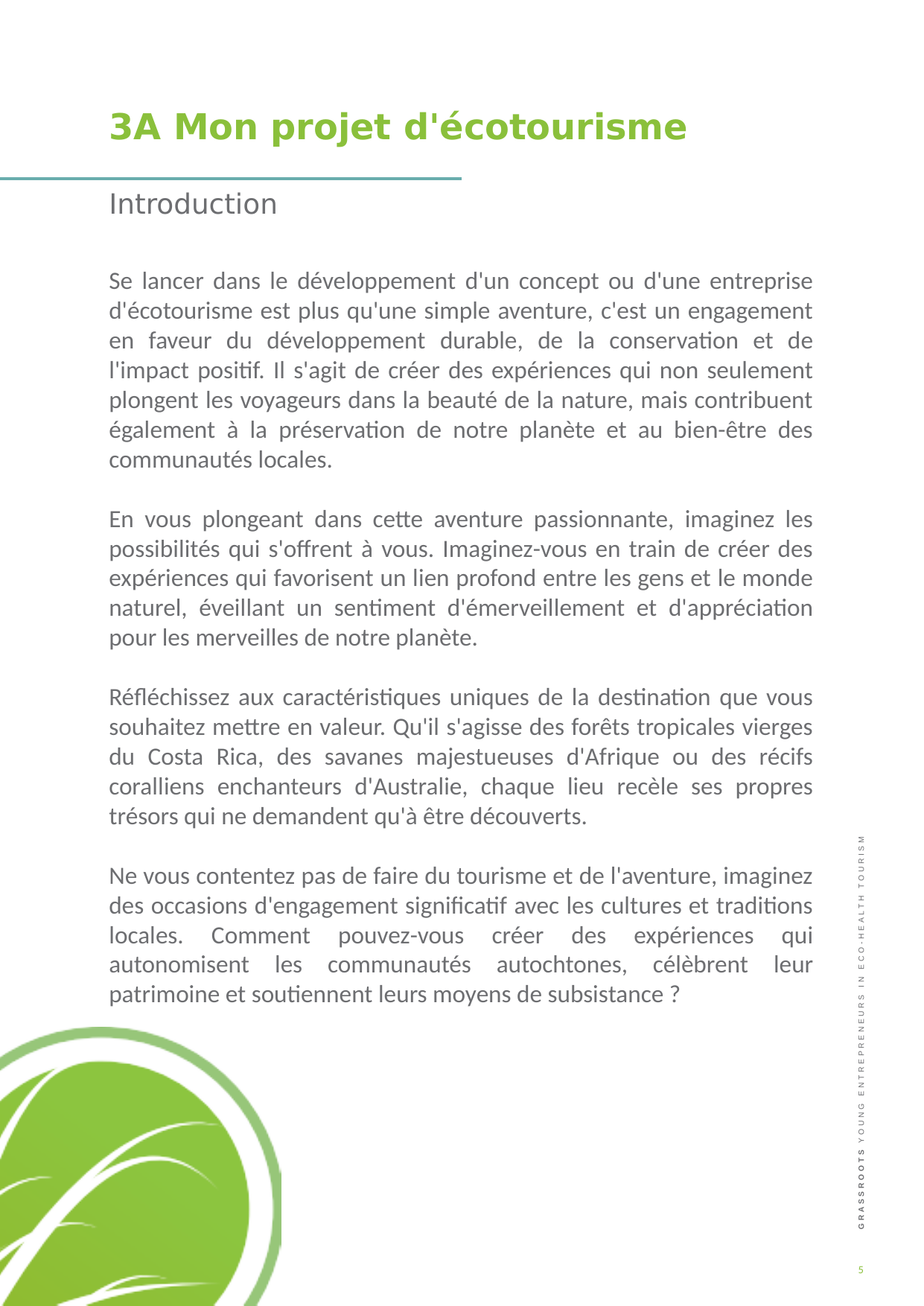

3A Mon projet d'écotourisme
Introduction
Se lancer dans le développement d'un concept ou d'une entreprise d'écotourisme est plus qu'une simple aventure, c'est un engagement en faveur du développement durable, de la conservation et de l'impact positif. Il s'agit de créer des expériences qui non seulement plongent les voyageurs dans la beauté de la nature, mais contribuent également à la préservation de notre planète et au bien-être des communautés locales.

En vous plongeant dans cette aventure passionnante, imaginez les possibilités qui s'offrent à vous. Imaginez-vous en train de créer des expériences qui favorisent un lien profond entre les gens et le monde naturel, éveillant un sentiment d'émerveillement et d'appréciation pour les merveilles de notre planète.

Réfléchissez aux caractéristiques uniques de la destination que vous souhaitez mettre en valeur. Qu'il s'agisse des forêts tropicales vierges du Costa Rica, des savanes majestueuses d'Afrique ou des récifs coralliens enchanteurs d'Australie, chaque lieu recèle ses propres trésors qui ne demandent qu'à être découverts.

Ne vous contentez pas de faire du tourisme et de l'aventure, imaginez des occasions d'engagement significatif avec les cultures et traditions locales. Comment pouvez-vous créer des expériences qui autonomisent les communautés autochtones, célèbrent leur patrimoine et soutiennent leurs moyens de subsistance ?

5